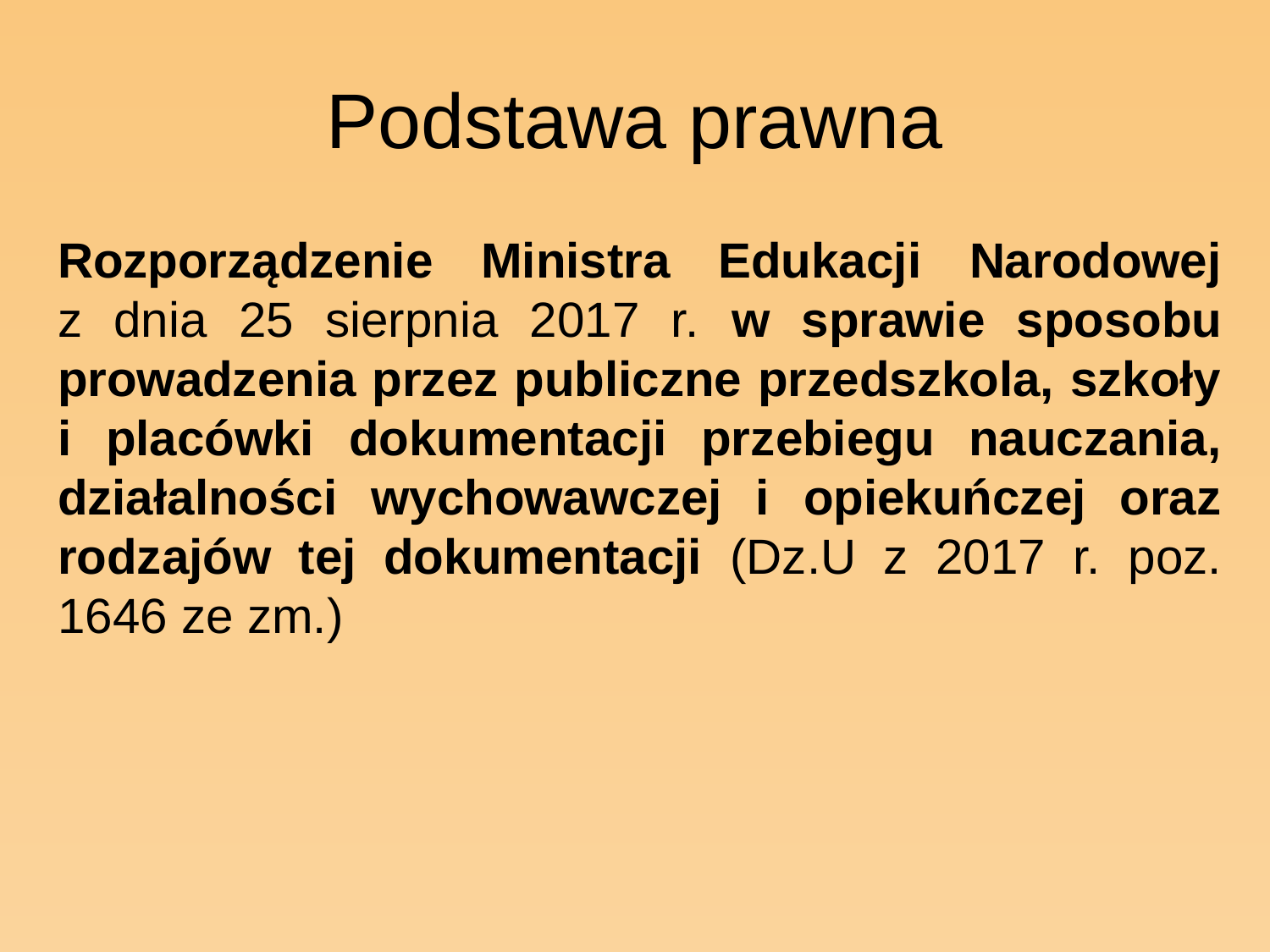

# Podstawa prawna
Rozporządzenie Ministra Edukacji Narodowej
z dnia 25 sierpnia 2017 r. w sprawie sposobu prowadzenia przez publiczne przedszkola, szkoły i placówki dokumentacji przebiegu nauczania, działalności wychowawczej i opiekuńczej oraz rodzajów tej dokumentacji (Dz.U z 2017 r. poz. 1646 ze zm.)